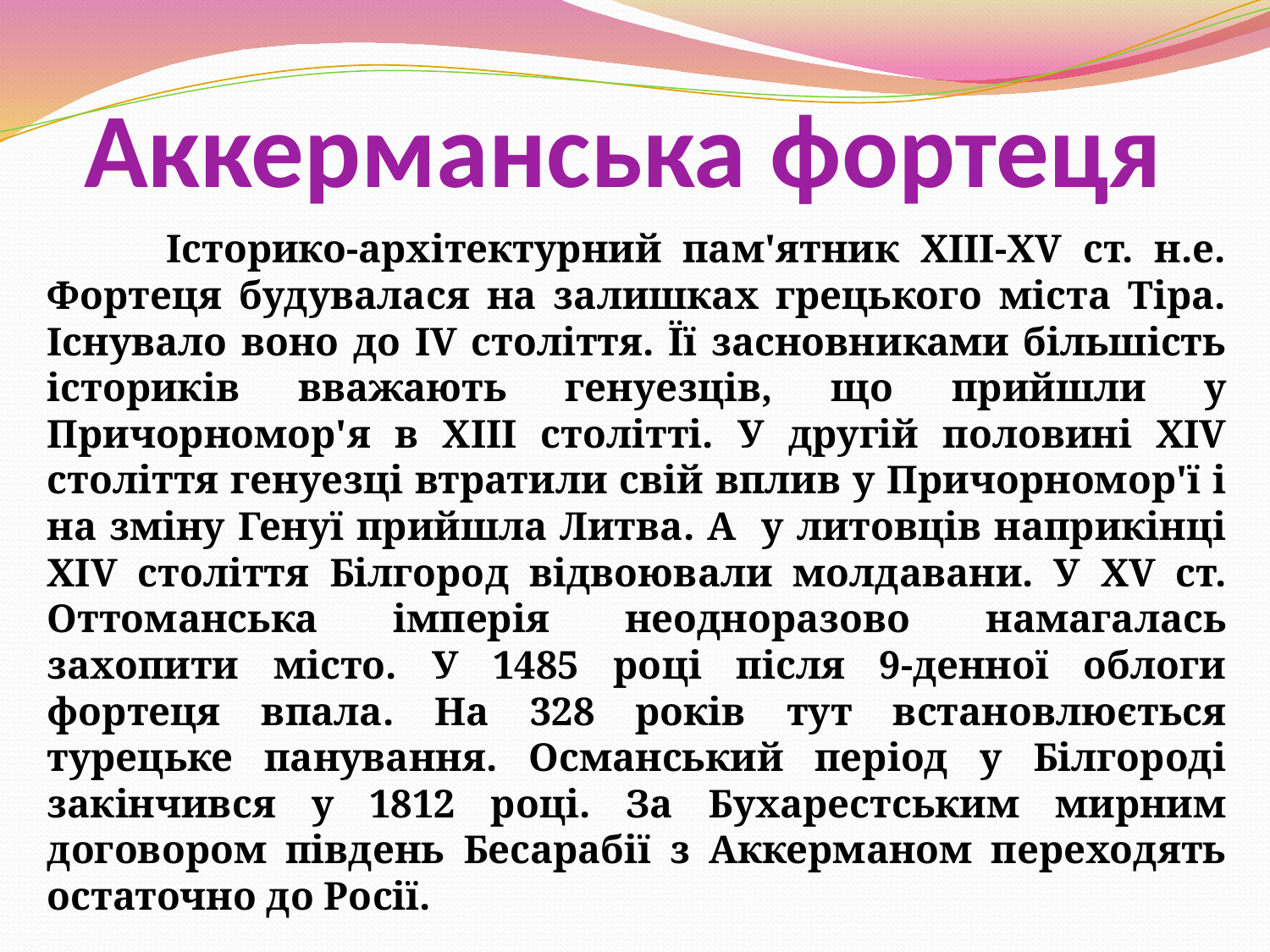

# Аккерманська фортеця
    Історико-архітектурний пам'ятник XIII-XV ст. н.е. Фортеця будувалася на залишках грецького міста Тіра. Існувало воно до IV століття. Її засновниками більшість істориків вважають генуезців, що прийшли у Причорномор'я в ХІІІ столітті. У другій половині XIV століття генуезці втратили свій вплив у Причорномор'ї і на зміну Генуї прийшла Литва. А  у литовців наприкінці XIV століття Білгород відвоювали молдавани. У XV ст. Оттоманська імперія неодноразово намагалась захопити місто. У 1485 році після 9-денної облоги фортеця впала. На 328 років тут встановлюється турецьке панування. Османський період у Білгороді закінчився у 1812 році. За Бухарестським мирним договором південь Бесарабії з Аккерманом переходять остаточно до Росії.